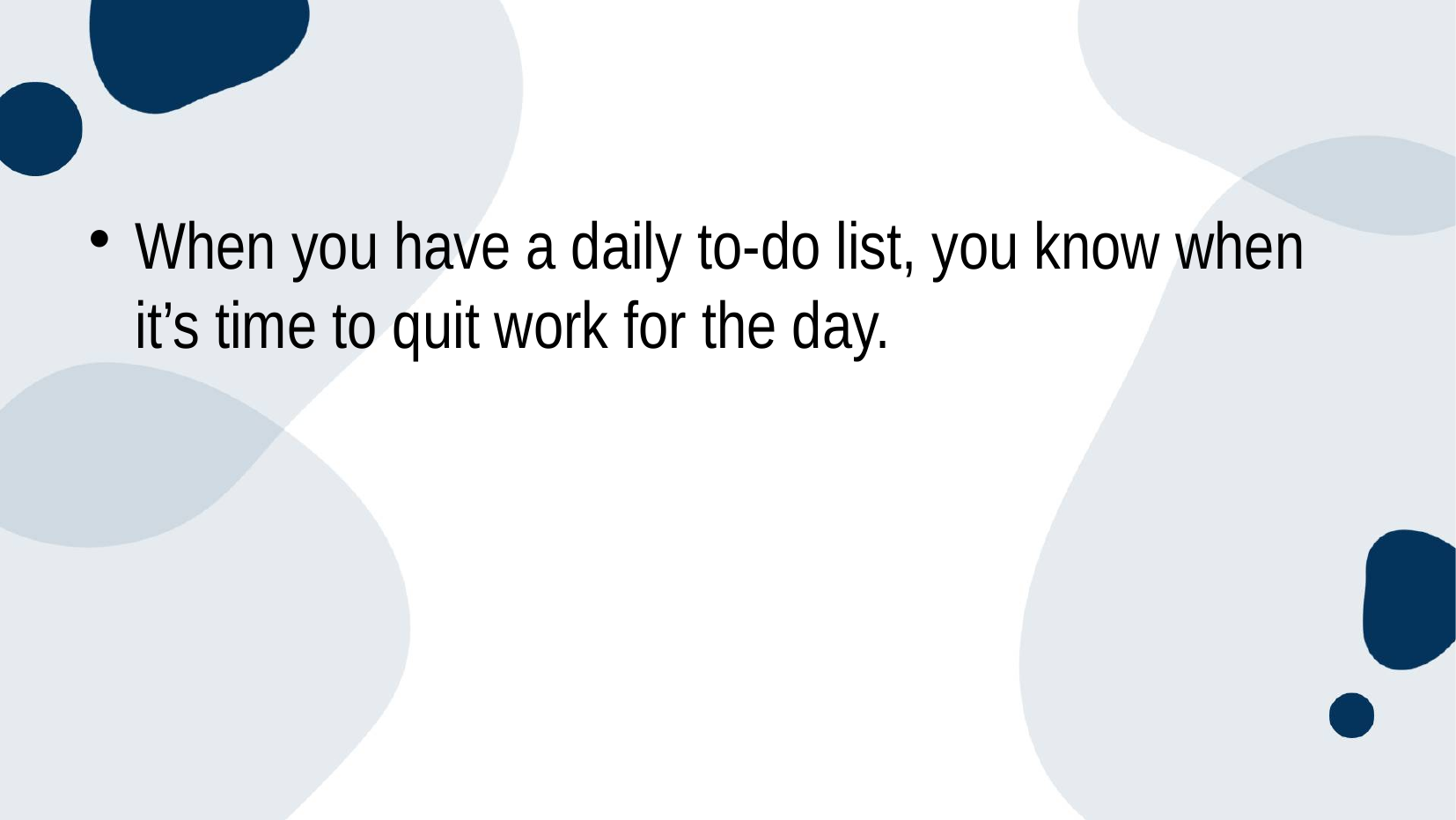

When you have a daily to-do list, you know when it’s time to quit work for the day.